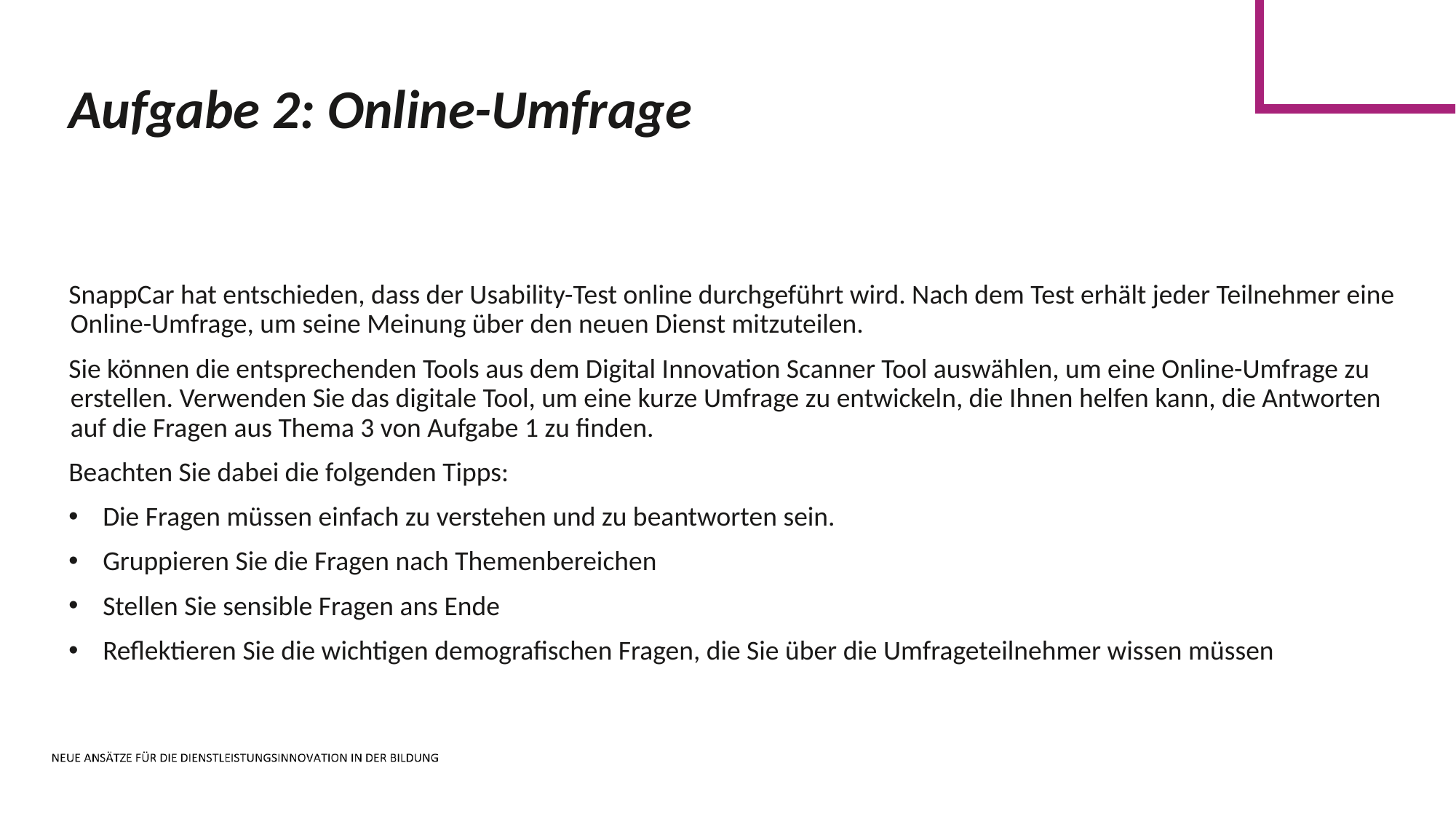

Aufgabe 2: Online-Umfrage
SnappCar hat entschieden, dass der Usability-Test online durchgeführt wird. Nach dem Test erhält jeder Teilnehmer eine Online-Umfrage, um seine Meinung über den neuen Dienst mitzuteilen.
Sie können die entsprechenden Tools aus dem Digital Innovation Scanner Tool auswählen, um eine Online-Umfrage zu erstellen. Verwenden Sie das digitale Tool, um eine kurze Umfrage zu entwickeln, die Ihnen helfen kann, die Antworten auf die Fragen aus Thema 3 von Aufgabe 1 zu finden.
Beachten Sie dabei die folgenden Tipps:
Die Fragen müssen einfach zu verstehen und zu beantworten sein.
Gruppieren Sie die Fragen nach Themenbereichen
Stellen Sie sensible Fragen ans Ende
Reﬂektieren Sie die wichtigen demografischen Fragen, die Sie über die Umfrageteilnehmer wissen müssen